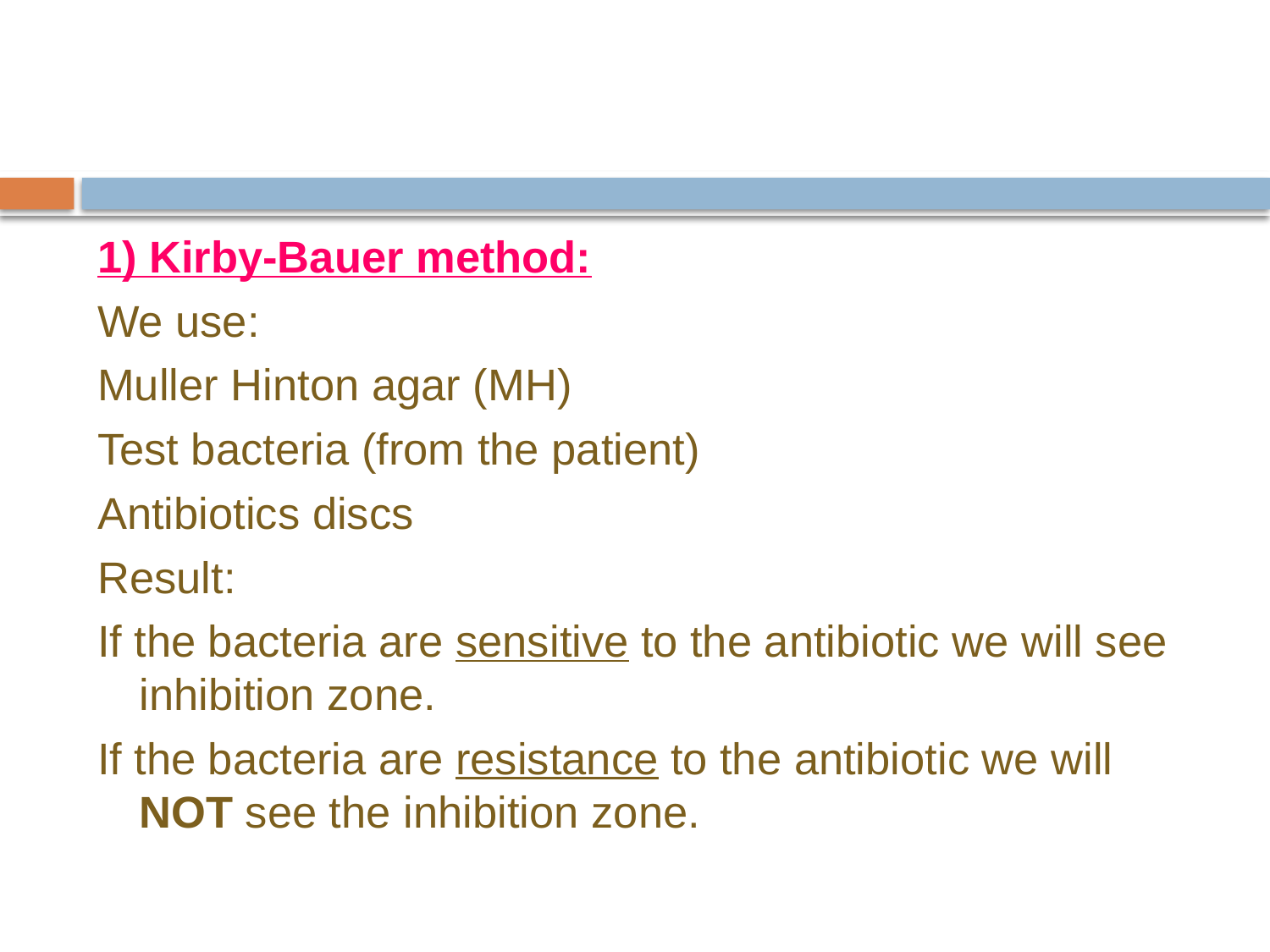

#
1) Kirby-Bauer method:
We use:
Muller Hinton agar (MH)
Test bacteria (from the patient)
Antibiotics discs
Result:
If the bacteria are sensitive to the antibiotic we will see inhibition zone.
If the bacteria are resistance to the antibiotic we will NOT see the inhibition zone.